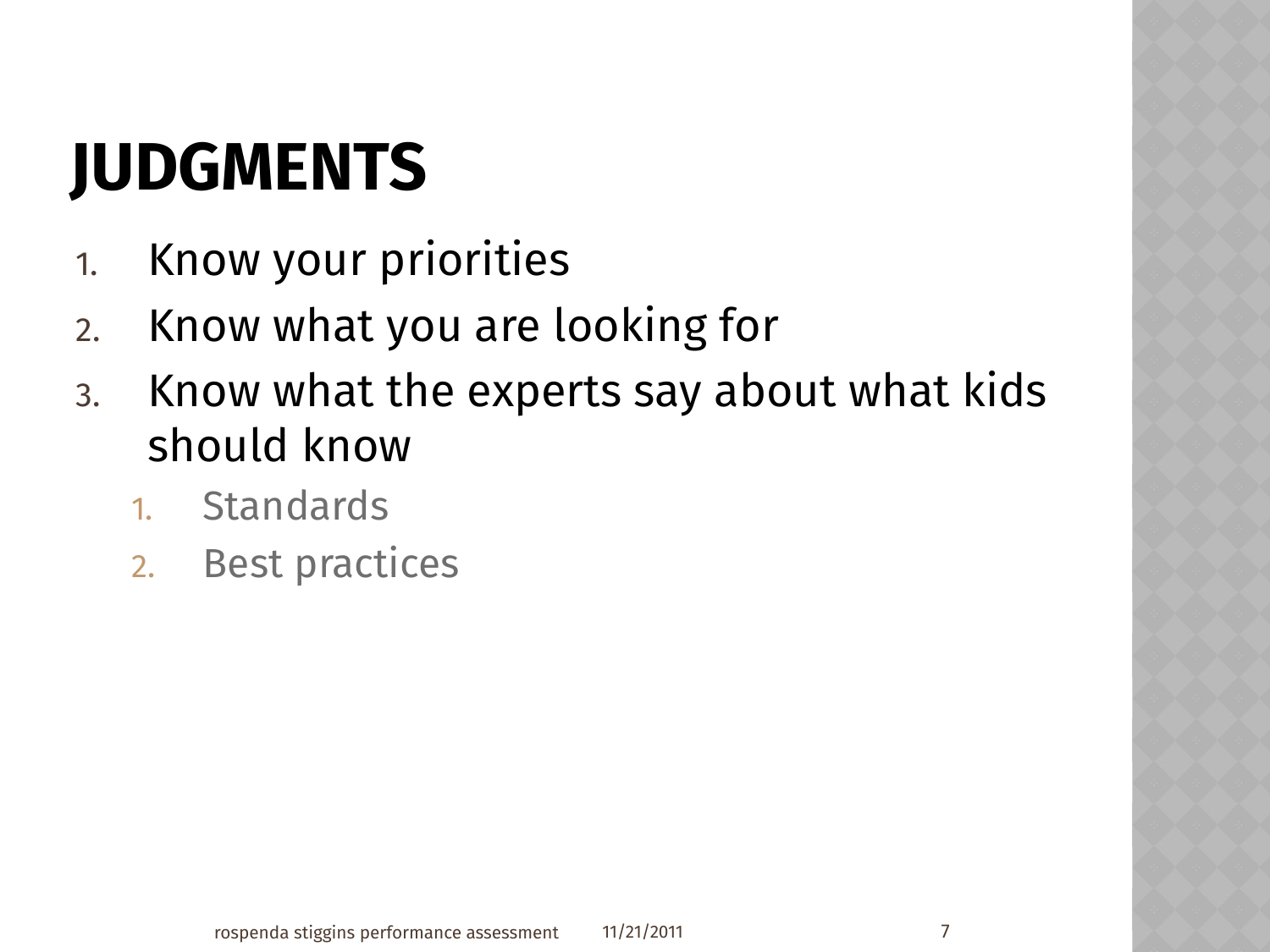

# Judgments
Know your priorities
Know what you are looking for
Know what the experts say about what kids should know
Standards
Best practices
7
rospenda stiggins performance assessment
11/21/2011